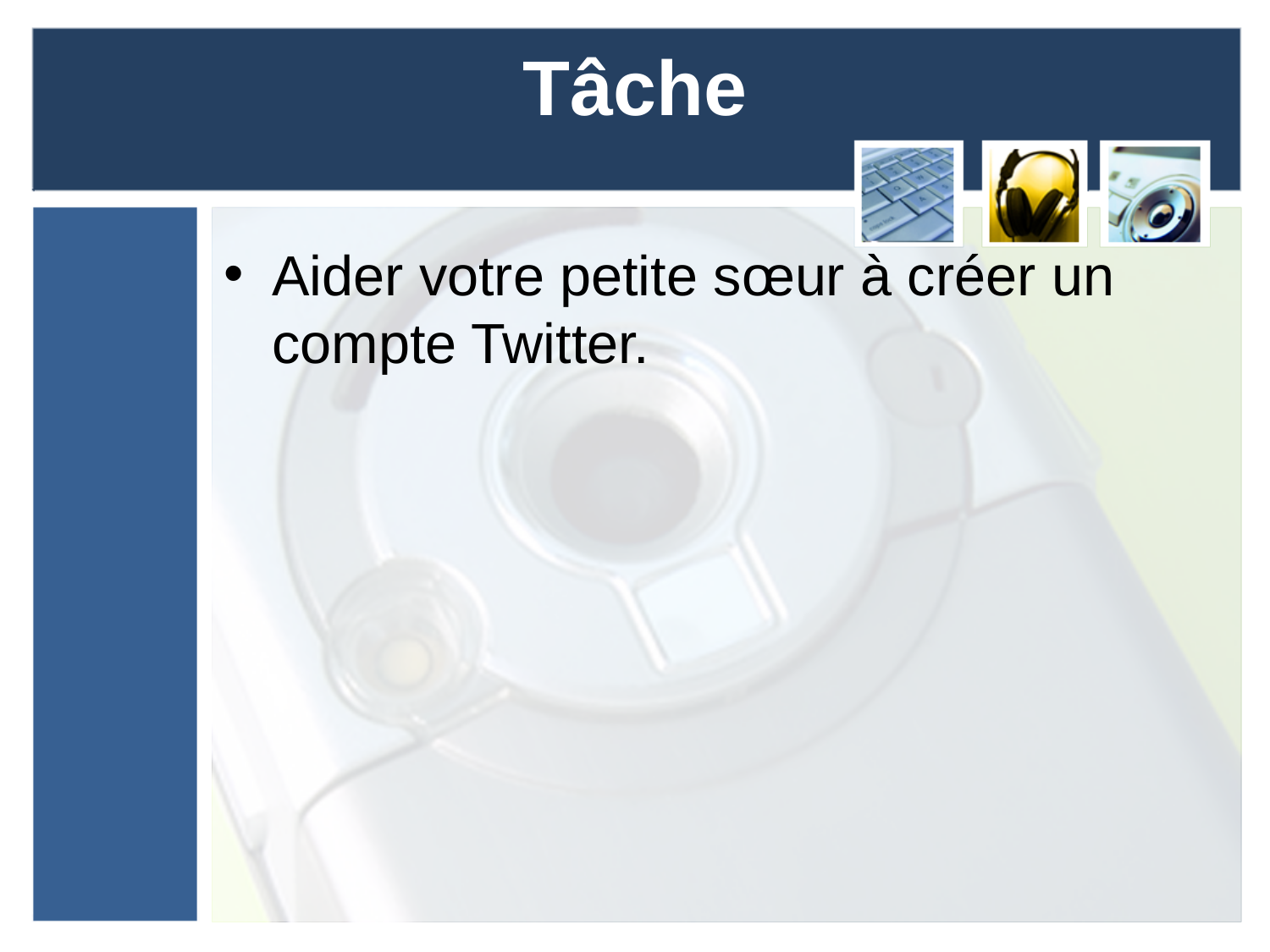

# Tâche
Aider votre petite sœur à créer un compte Twitter.